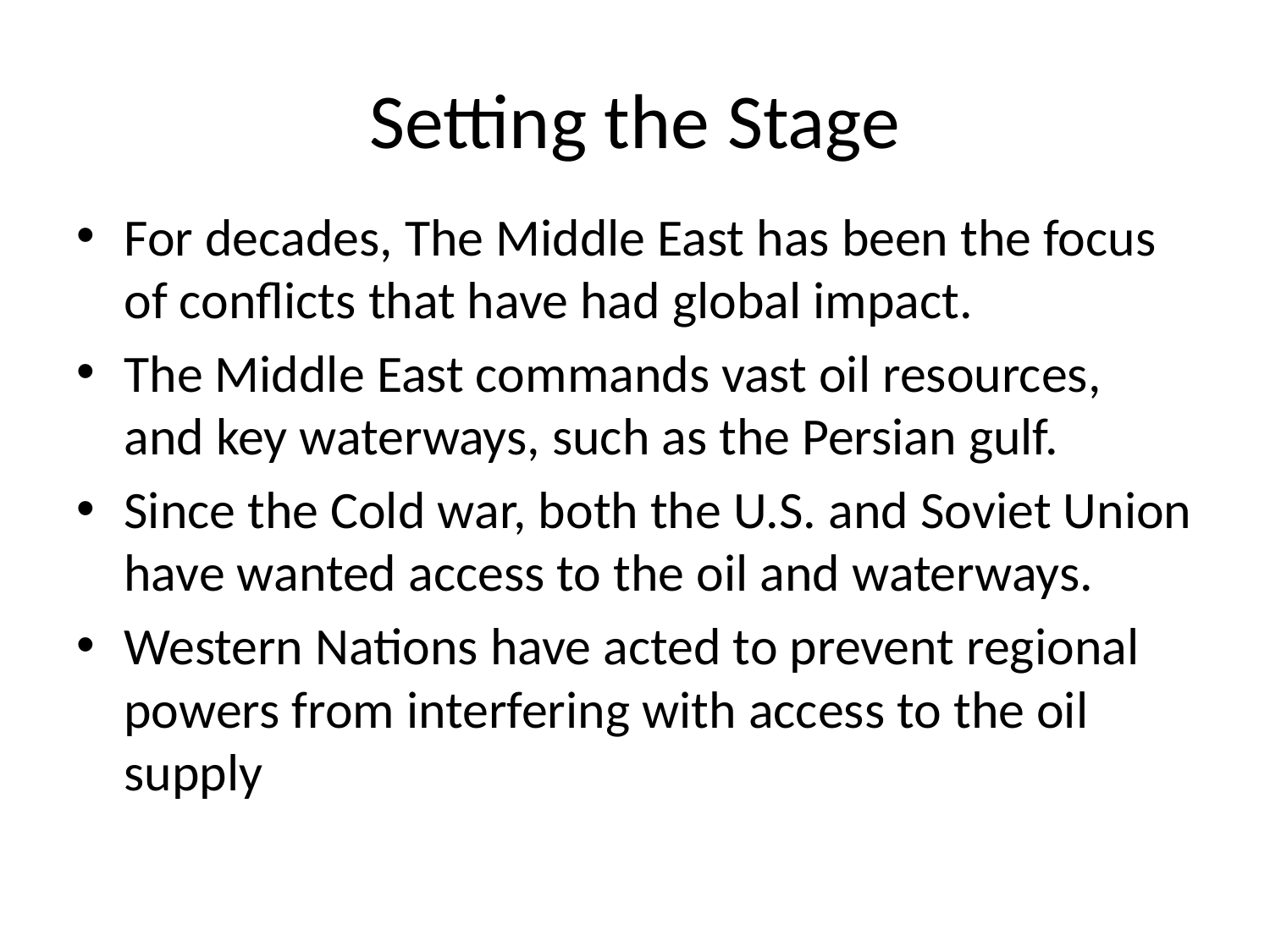

# Setting the Stage
For decades, The Middle East has been the focus of conflicts that have had global impact.
The Middle East commands vast oil resources, and key waterways, such as the Persian gulf.
Since the Cold war, both the U.S. and Soviet Union have wanted access to the oil and waterways.
Western Nations have acted to prevent regional powers from interfering with access to the oil supply